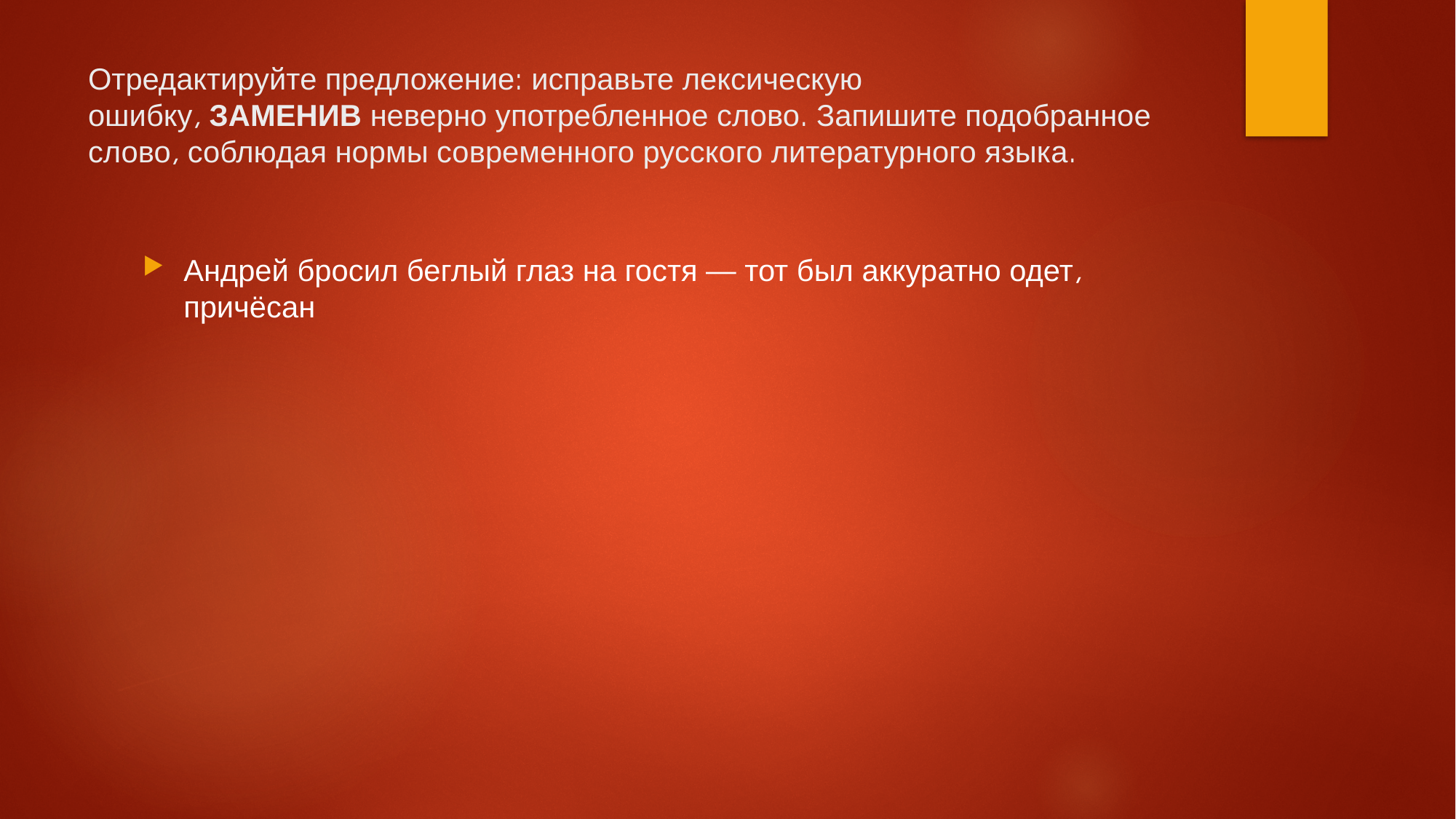

# Отредактируйте предложение: исправьте лексическую ошибку, ЗАМЕНИВ неверно употребленное слово. Запишите подобранное слово, соблюдая нормы современного русского литературного языка.
Андрей бросил беглый глаз на гостя — тот был аккуратно одет, причёсан